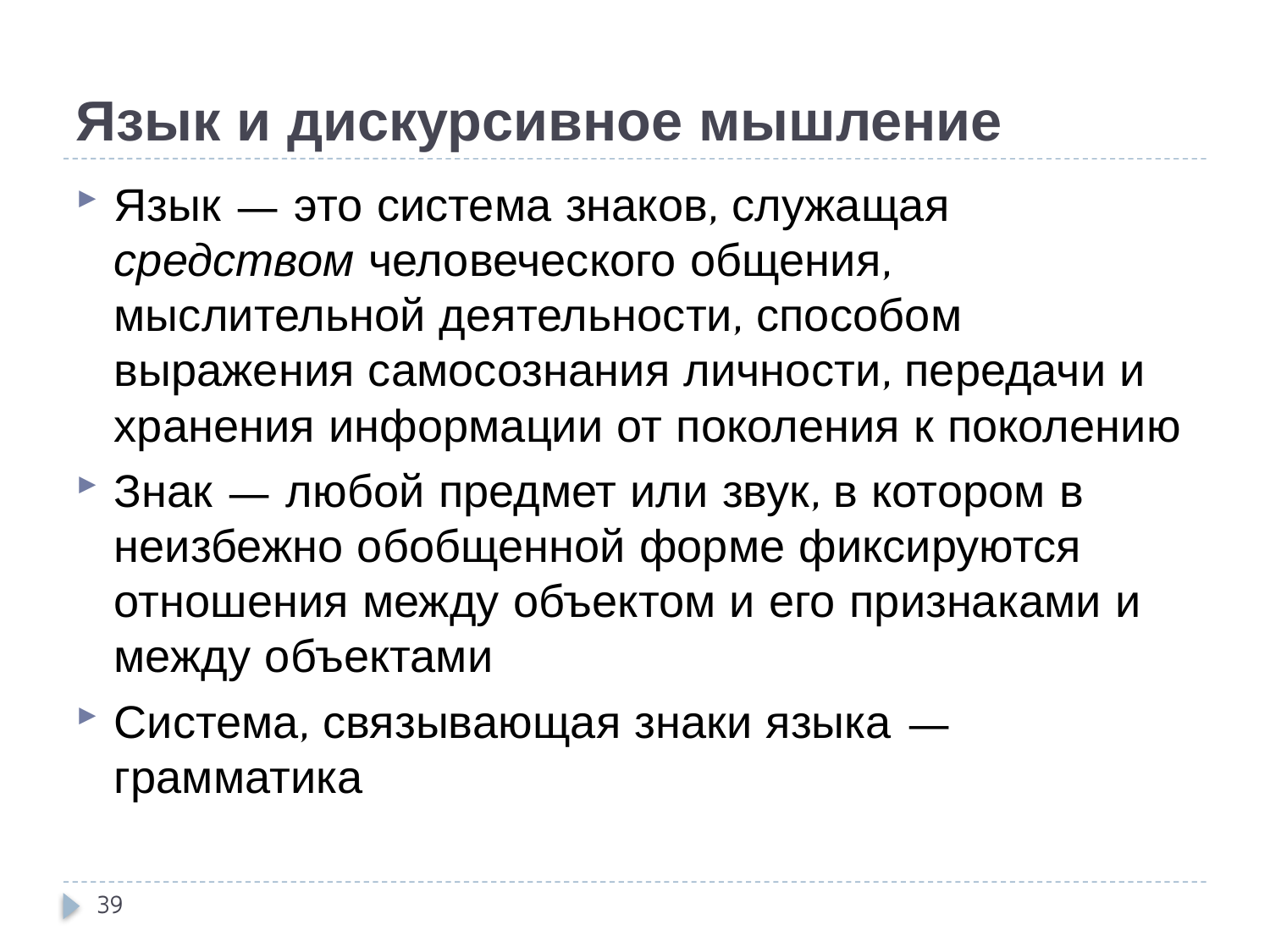

# Язык и дискурсивное мышление
Язык — это система знаков, служащая средством человеческого общения, мыслительной деятельности, способом выражения самосознания личности, передачи и хранения информации от поколения к поколению
Знак — любой предмет или звук, в котором в неизбежно обобщенной форме фиксируются отношения между объектом и его признаками и между объектами
Система, связывающая знаки языка — грамматика
39